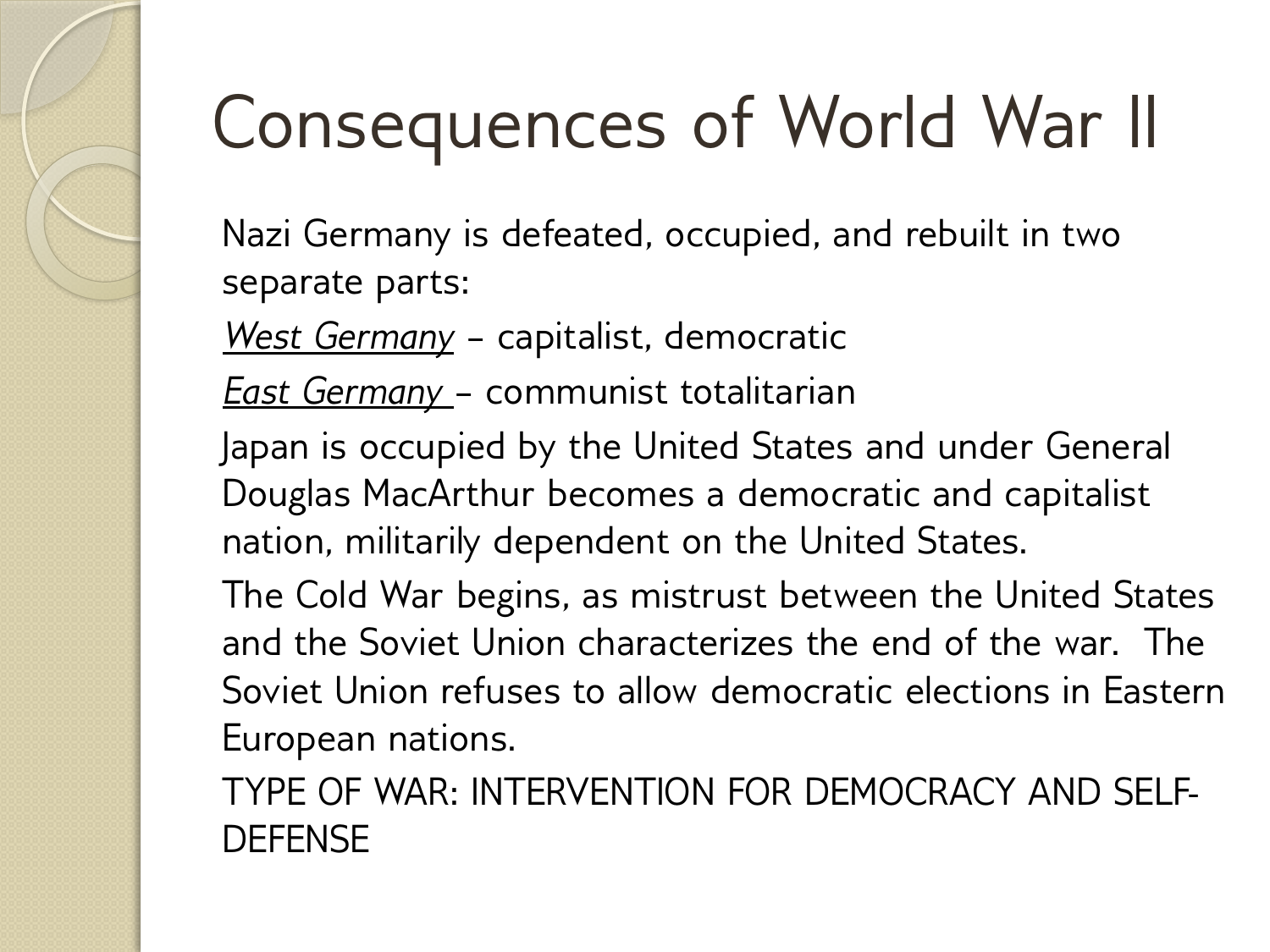

# Consequences of World War II
Nazi Germany is defeated, occupied, and rebuilt in two separate parts:
West Germany – capitalist, democratic
East Germany – communist totalitarian
Japan is occupied by the United States and under General Douglas MacArthur becomes a democratic and capitalist nation, militarily dependent on the United States.
The Cold War begins, as mistrust between the United States and the Soviet Union characterizes the end of the war.  The Soviet Union refuses to allow democratic elections in Eastern European nations.
TYPE OF WAR: INTERVENTION FOR DEMOCRACY AND SELF-DEFENSE